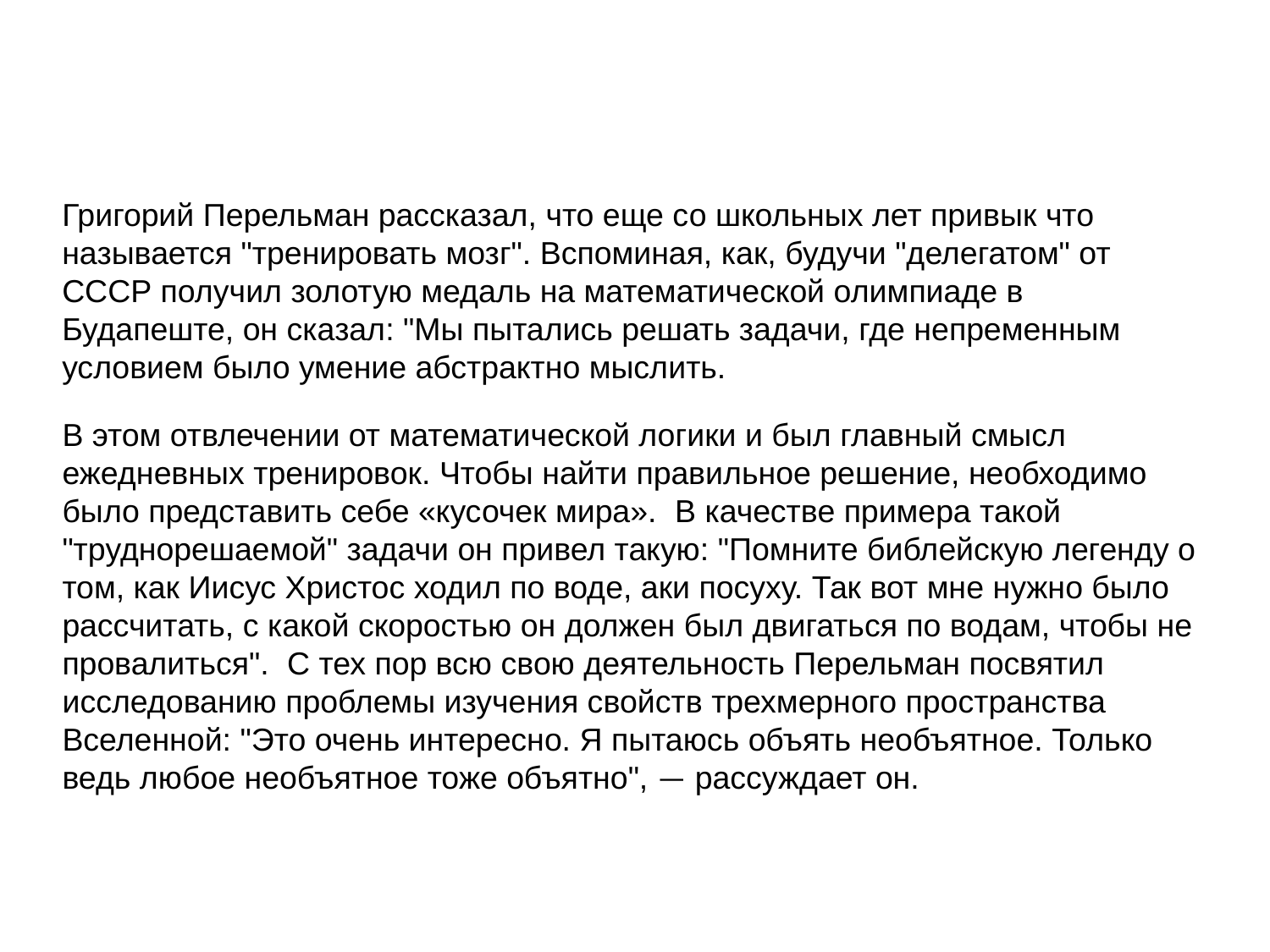

Григорий Перельман рассказал, что еще со школьных лет привык что называется "тренировать мозг". Вспоминая, как, будучи "делегатом" от СССР получил золотую медаль на математической олимпиаде в Будапеште, он сказал: "Мы пытались решать задачи, где непременным условием было умение абстрактно мыслить.
В этом отвлечении от математической логики и был главный смысл ежедневных тренировок. Чтобы найти правильное решение, необходимо было представить себе «кусочек мира».  В качестве примера такой "труднорешаемой" задачи он привел такую: "Помните библейскую легенду о том, как Иисус Христос ходил по воде, аки посуху. Так вот мне нужно было рассчитать, с какой скоростью он должен был двигаться по водам, чтобы не провалиться".  С тех пор всю свою деятельность Перельман посвятил исследованию проблемы изучения свойств трехмерного пространства Вселенной: "Это очень интересно. Я пытаюсь объять необъятное. Только ведь любое необъятное тоже объятно", — рассуждает он.